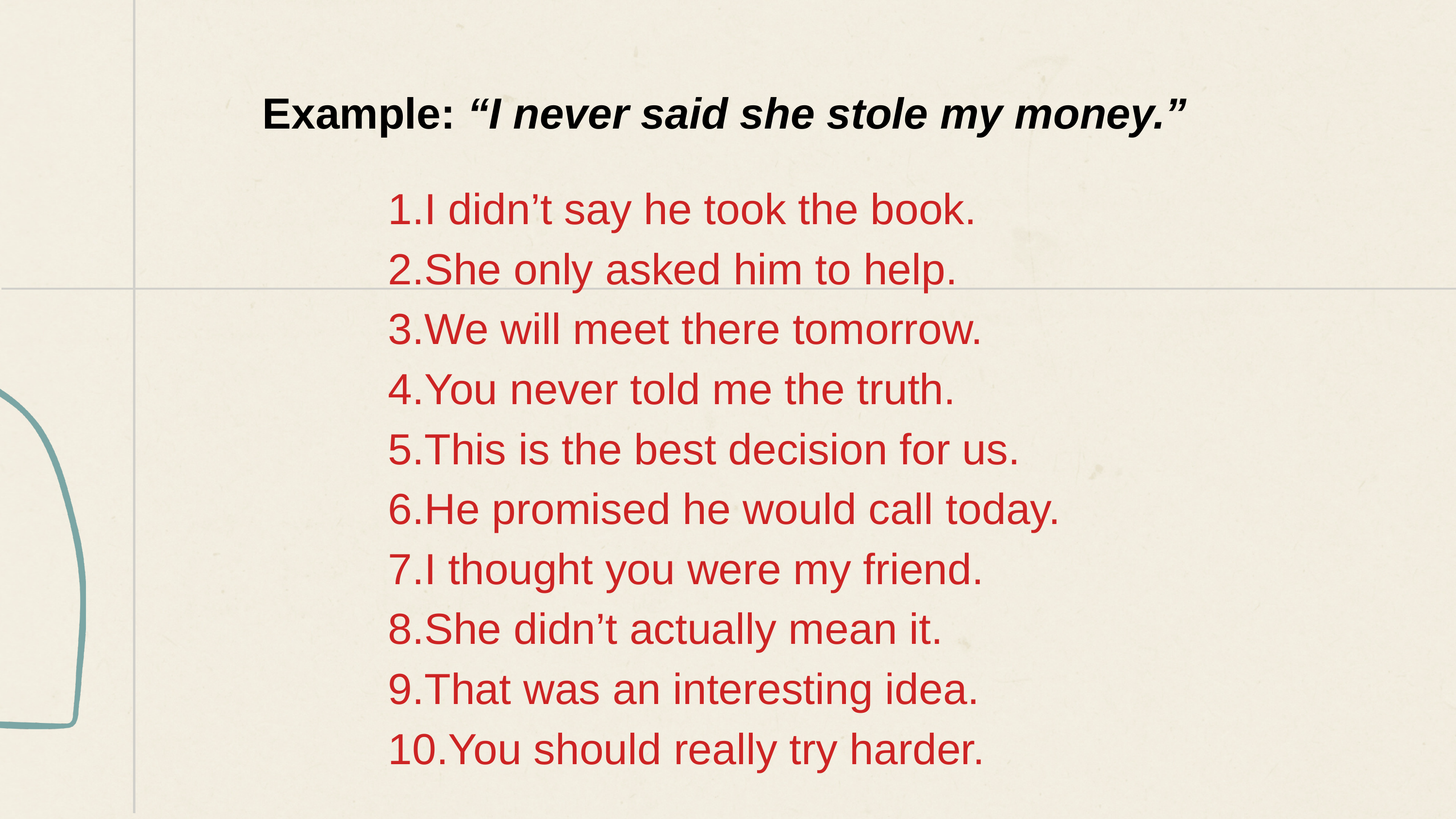

Example: “I never said she stole my money.”
I didn’t say he took the book.
She only asked him to help.
We will meet there tomorrow.
You never told me the truth.
This is the best decision for us.
He promised he would call today.
I thought you were my friend.
She didn’t actually mean it.
That was an interesting idea.
You should really try harder.